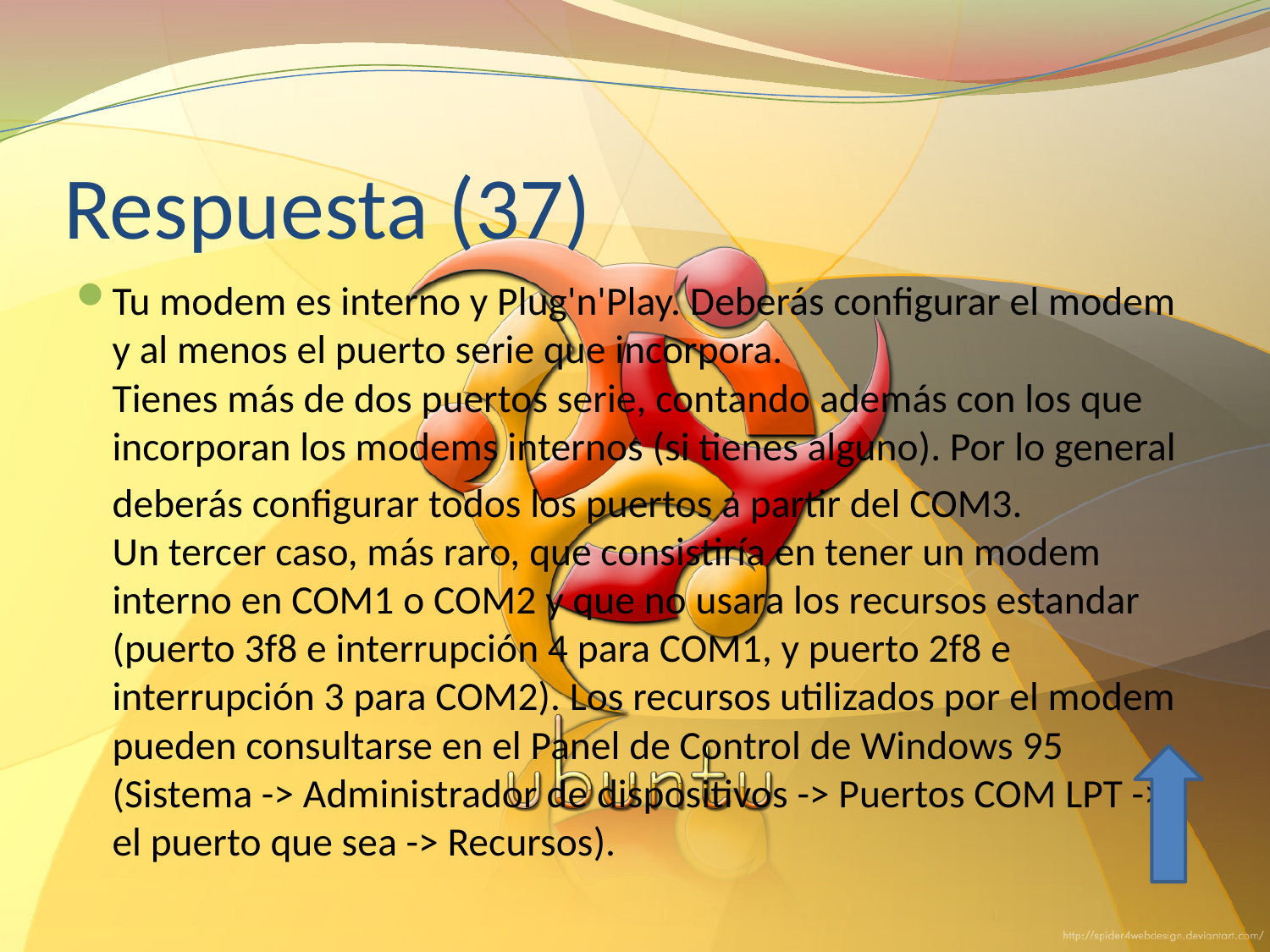

# Respuesta (37)
Tu modem es interno y Plug'n'Play. Deberás configurar el modem y al menos el puerto serie que incorpora.
Tienes más de dos puertos serie, contando además con los que incorporan los modems internos (si tienes alguno). Por lo general
    deberás configurar todos los puertos a partir del COM3.
Un tercer caso, más raro, que consistiría en tener un modem interno en COM1 o COM2 y que no usara los recursos estandar (puerto 3f8 e interrupción 4 para COM1, y puerto 2f8 e interrupción 3 para COM2). Los recursos utilizados por el modem pueden consultarse en el Panel de Control de Windows 95 (Sistema -> Administrador de dispositivos -> Puertos COM LPT -> el puerto que sea -> Recursos).